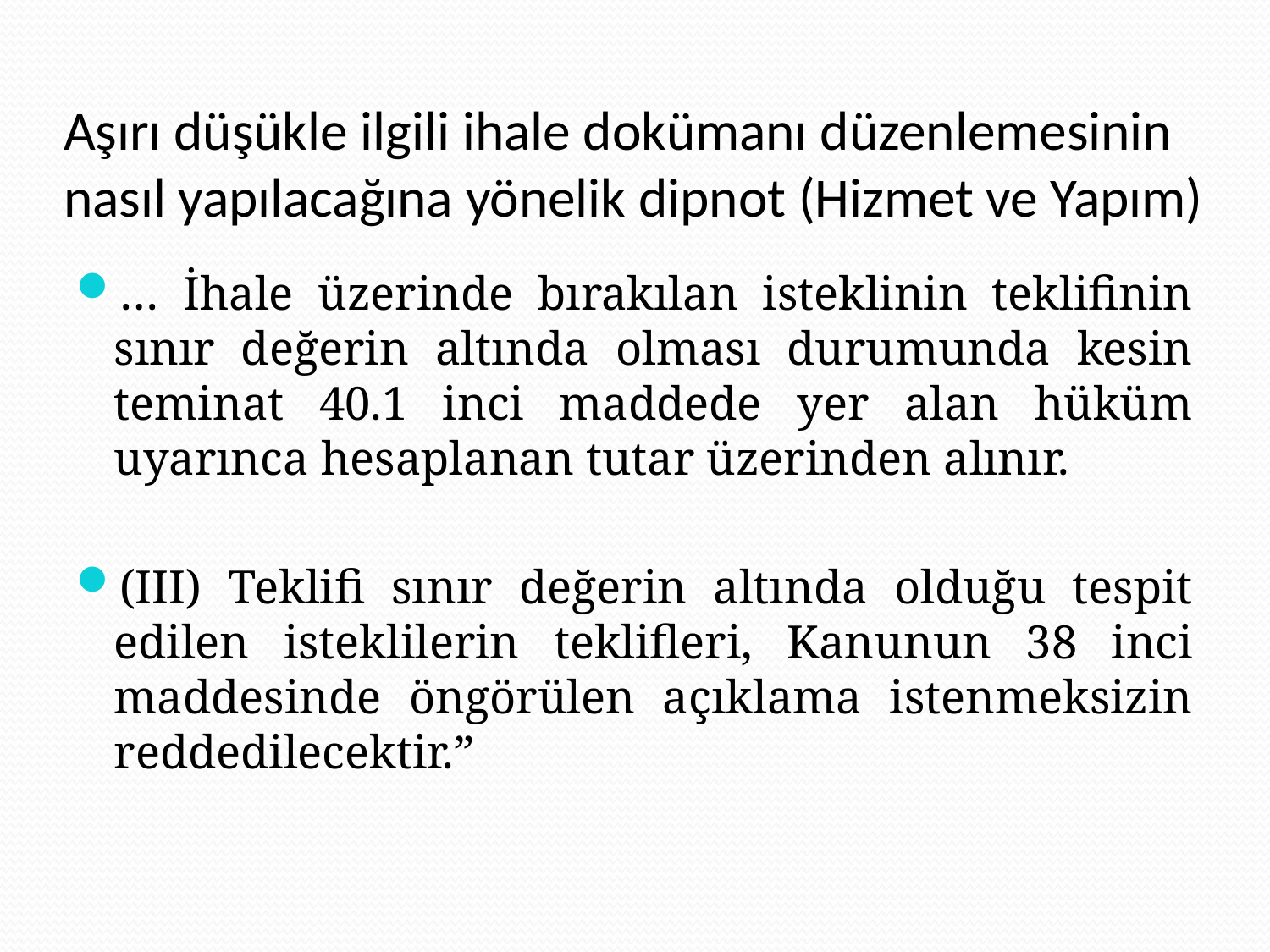

# Aşırı düşükle ilgili ihale dokümanı düzenlemesinin nasıl yapılacağına yönelik dipnot (Hizmet ve Yapım)
… İhale üzerinde bırakılan isteklinin teklifinin sınır değerin altında olması durumunda kesin teminat 40.1 inci maddede yer alan hüküm uyarınca hesaplanan tutar üzerinden alınır.

(III) Teklifi sınır değerin altında olduğu tespit edilen isteklilerin teklifleri, Kanunun 38 inci maddesinde öngörülen açıklama istenmeksizin reddedilecektir.”